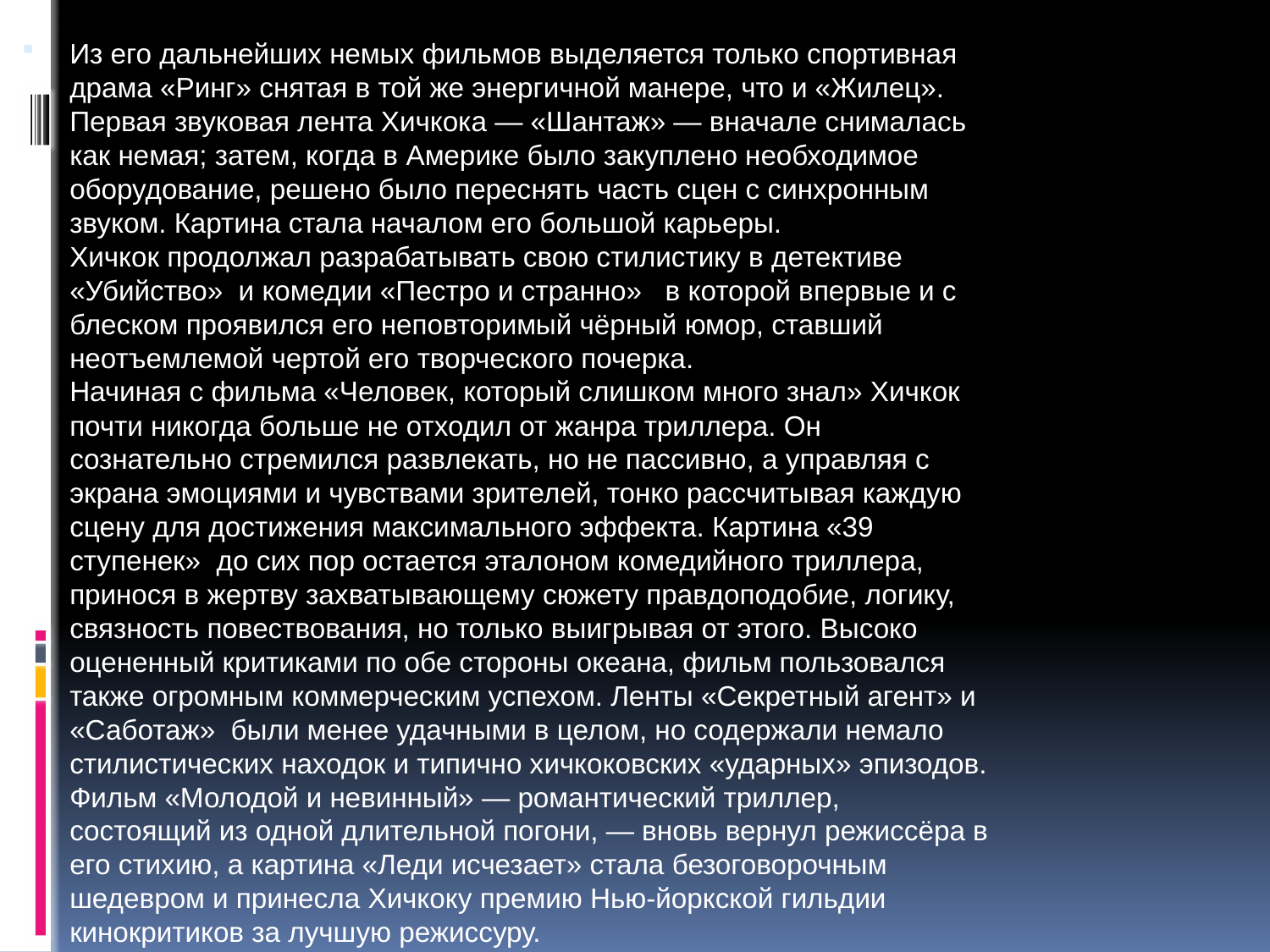

Из его дальнейших немых фильмов выделяется только спортивная драма «Ринг» снятая в той же энергичной манере, что и «Жилец». 
Первая звуковая лента Хичкока — «Шантаж» — вначале снималась как немая; затем, когда в Америке было закуплено необходимое оборудование, решено было переснять часть сцен с синхронным звуком. Картина стала началом его большой карьеры.
Хичкок продолжал разрабатывать свою стилистику в детективе «Убийство»  и комедии «Пестро и странно»   в которой впервые и с блеском проявился его неповторимый чёрный юмор, ставший неотъемлемой чертой его творческого почерка.
Начиная с фильма «Человек, который слишком много знал» Хичкок почти никогда больше не отходил от жанра триллера. Он сознательно стремился развлекать, но не пассивно, а управляя с экрана эмоциями и чувствами зрителей, тонко рассчитывая каждую сцену для достижения максимального эффекта. Картина «39 ступенек»  до сих пор остается эталоном комедийного триллера, принося в жертву захватывающему сюжету правдоподобие, логику, связность повествования, но только выигрывая от этого. Высоко оцененный критиками по обе стороны океана, фильм пользовался также огромным коммерческим успехом. Ленты «Секретный агент» и «Саботаж»  были менее удачными в целом, но содержали немало стилистических находок и типично хичкоковских «ударных» эпизодов. Фильм «Молодой и невинный» — романтический триллер, состоящий из одной длительной погони, — вновь вернул режиссёра в его стихию, а картина «Леди исчезает» стала безоговорочным шедевром и принесла Хичкоку премию Нью-йоркской гильдии кинокритиков за лучшую режиссуру.
#